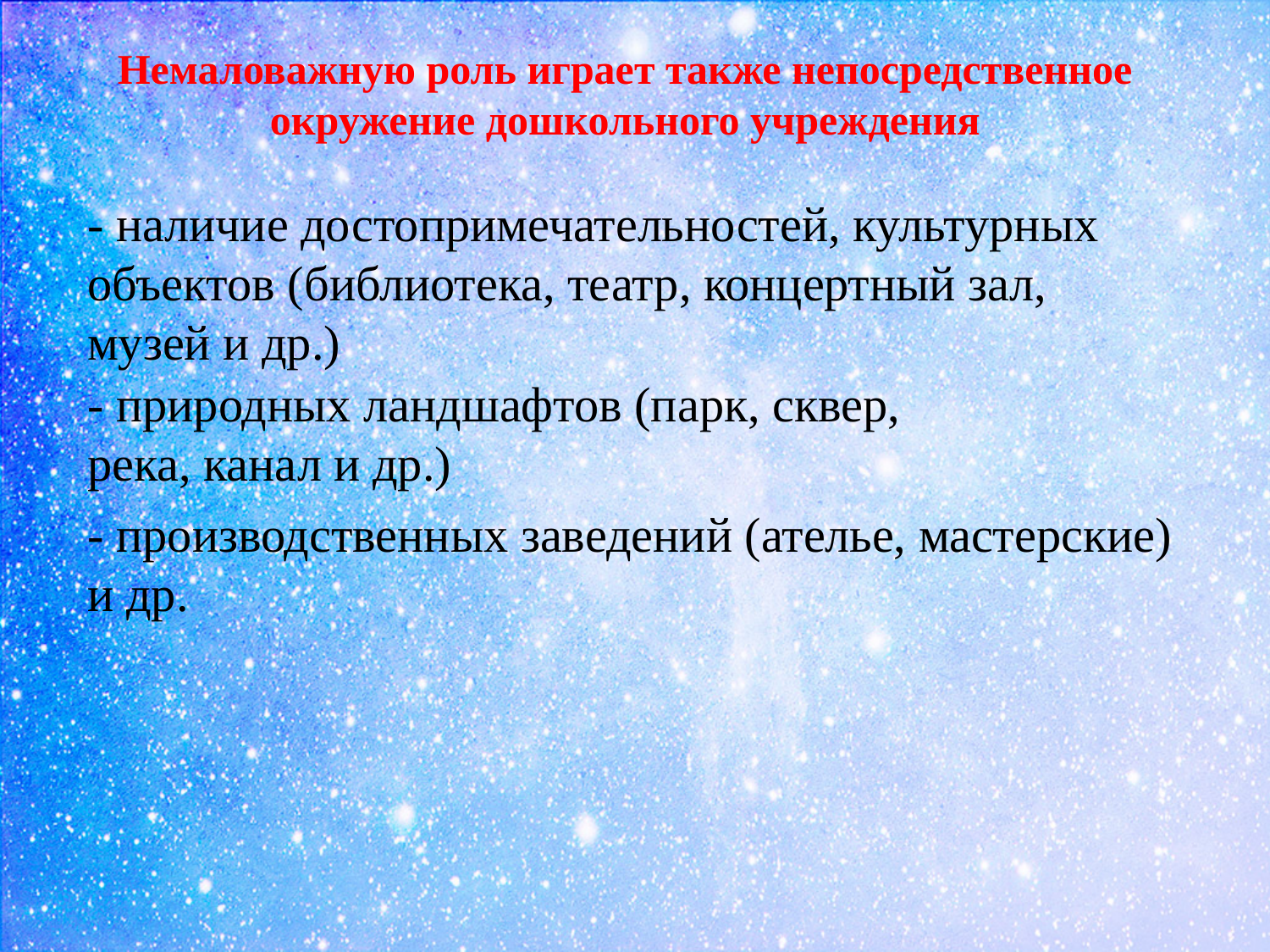

Немаловажную роль играет также непосредственное окружение дошкольного учреждения
- наличие достопримечательностей, культурных объектов (библиотека, театр, концертный зал, музей и др.)
- природных ландшафтов (парк, сквер, река, канал и др.)
- производственных заведений (ателье, мастерские) и др.